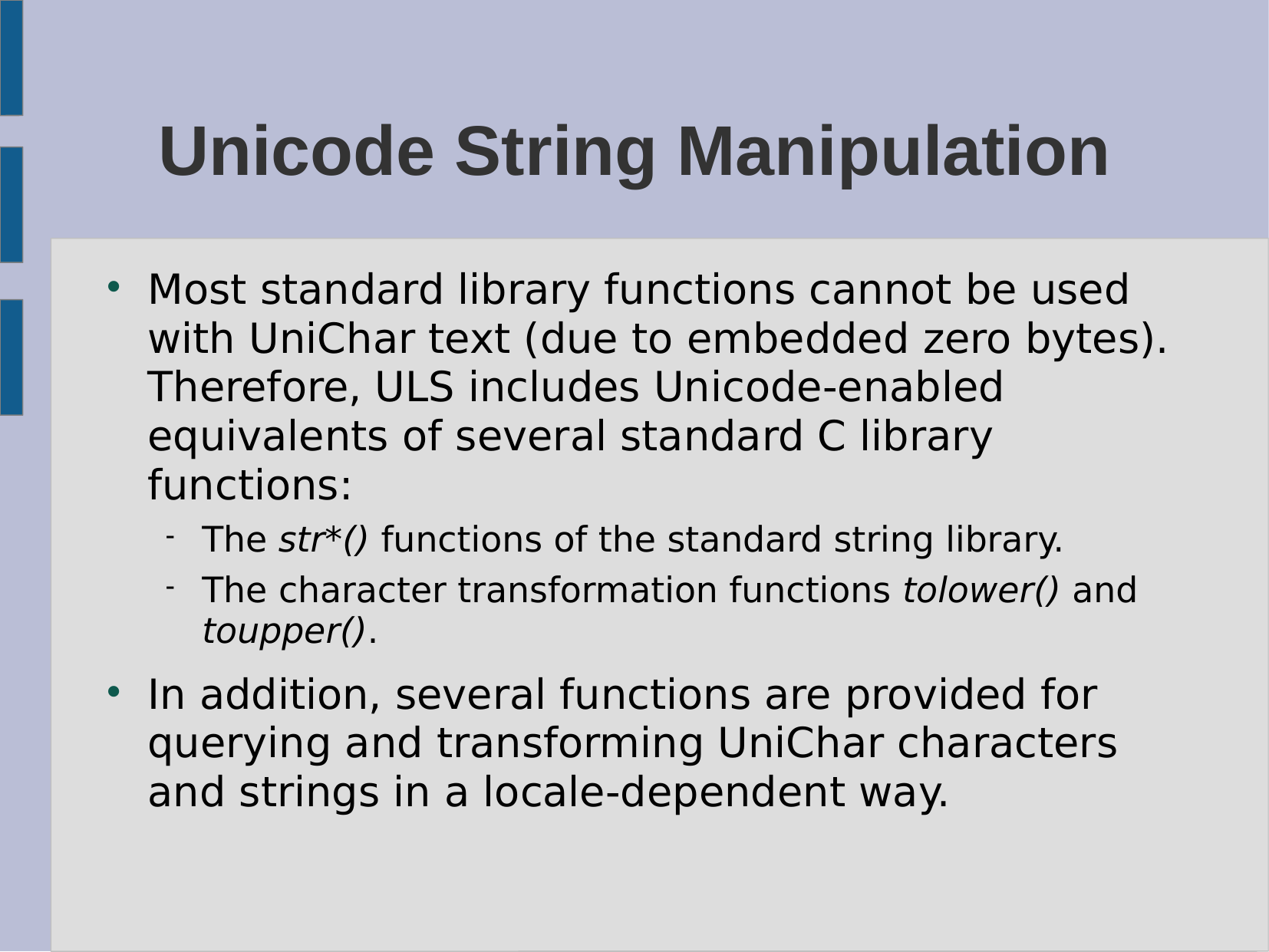

# Unicode String Manipulation
Most standard library functions cannot be used with UniChar text (due to embedded zero bytes). Therefore, ULS includes Unicode-enabled equivalents of several standard C library functions:
The str*() functions of the standard string library.
The character transformation functions tolower() and toupper().
In addition, several functions are provided for querying and transforming UniChar characters and strings in a locale-dependent way.